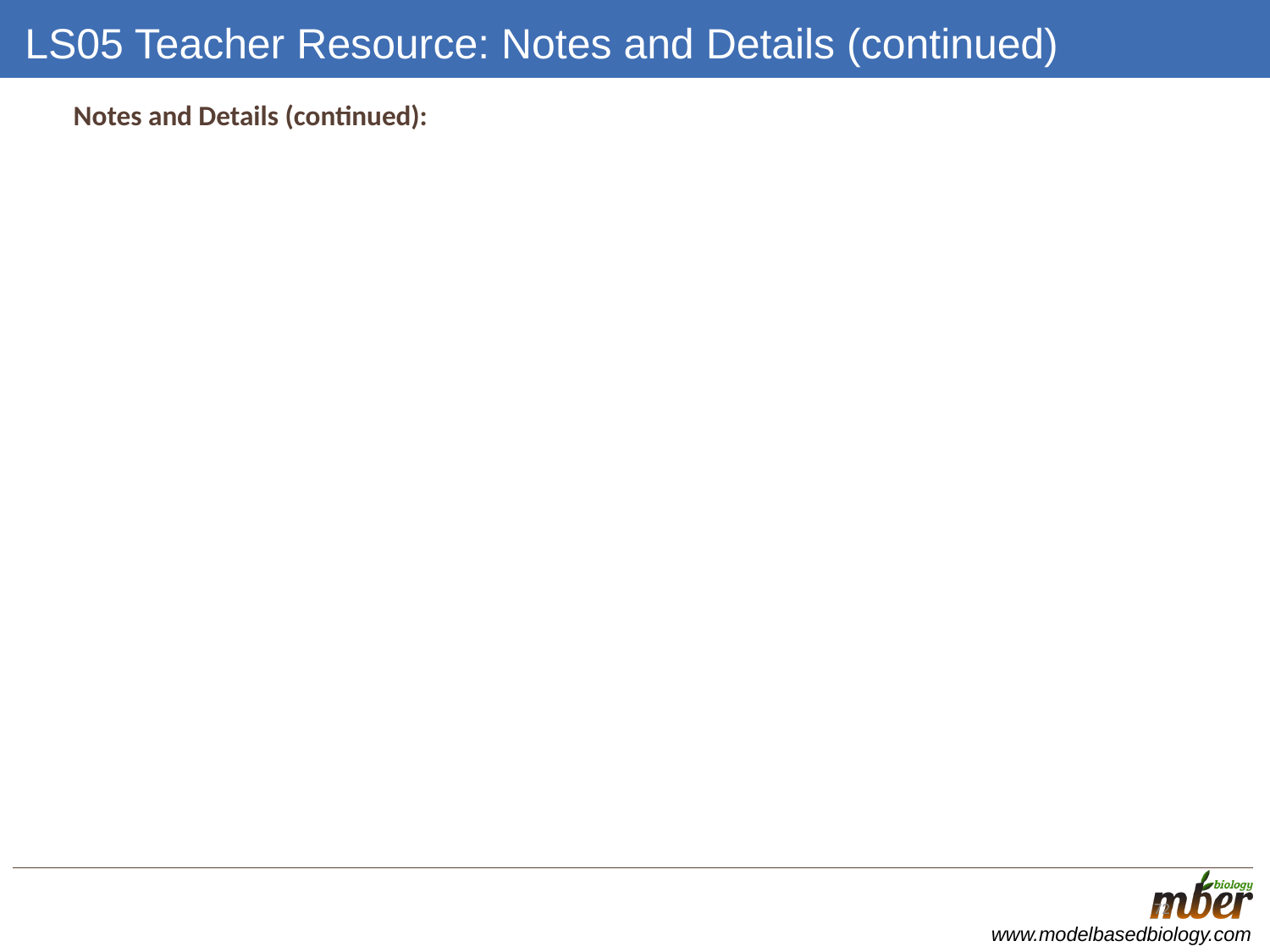

# LS05 Teacher Resource: Notes and Details (continued)
Notes and Details (continued):
72